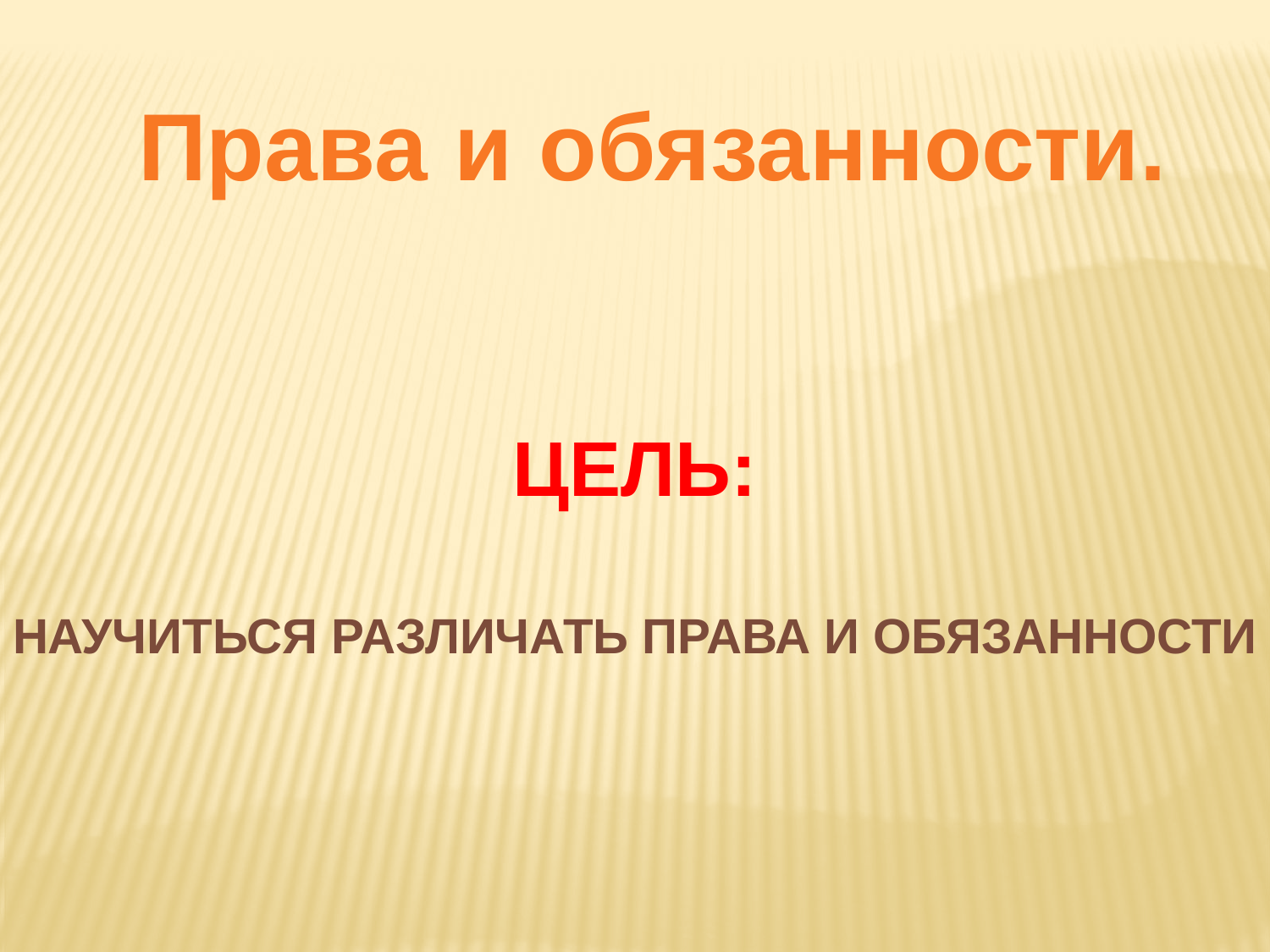

Права и обязанности.
ЦЕЛЬ:

НАУЧИТЬСЯ РАЗЛИЧАТЬ ПРАВА И ОБЯЗАННОСТИ